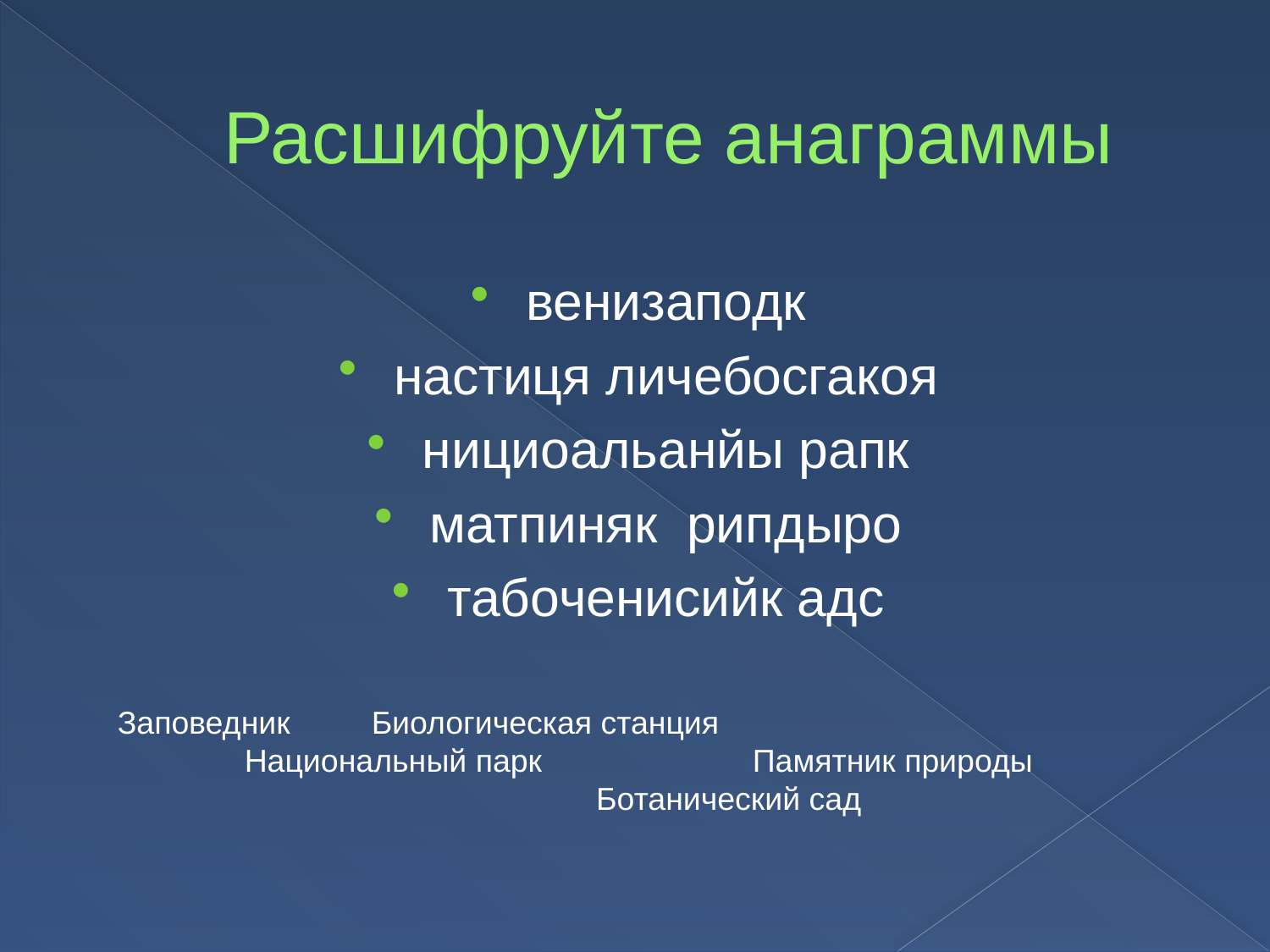

# Расшифруйте анаграммы
венизаподк
настиця личебосгакоя
нициоальанйы рапк
матпиняк  рипдыро
табоченисийк адс

Заповедник 	Биологическая станция
	Национальный парк		Памятник природы
			           Ботанический сад